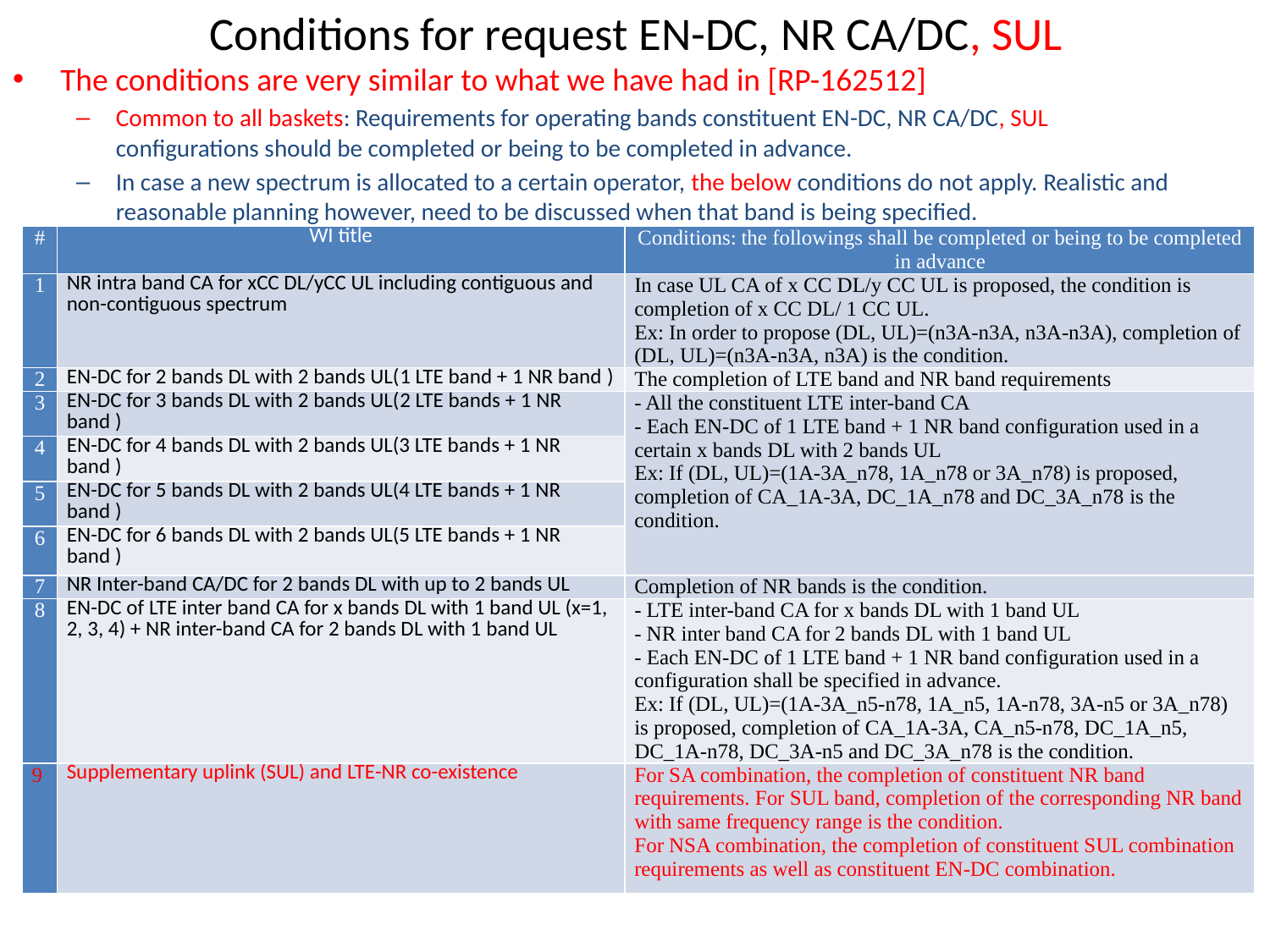

# Conditions for request EN-DC, NR CA/DC, SUL
The conditions are very similar to what we have had in [RP-162512]
Common to all baskets: Requirements for operating bands constituent EN-DC, NR CA/DC, SUL configurations should be completed or being to be completed in advance.
In case a new spectrum is allocated to a certain operator, the below conditions do not apply. Realistic and reasonable planning however, need to be discussed when that band is being specified.
| # | WI title | Conditions: the followings shall be completed or being to be completed in advance |
| --- | --- | --- |
| 1 | NR intra band CA for xCC DL/yCC UL including contiguous and non-contiguous spectrum | In case UL CA of x CC DL/y CC UL is proposed, the condition is completion of x CC DL/ 1 CC UL. Ex: In order to propose (DL, UL)=(n3A-n3A, n3A-n3A), completion of (DL, UL)=(n3A-n3A, n3A) is the condition. |
| 2 | EN-DC for 2 bands DL with 2 bands UL(1 LTE band + 1 NR band ) | The completion of LTE band and NR band requirements |
| 3 | EN-DC for 3 bands DL with 2 bands UL(2 LTE bands + 1 NR band ) | - All the constituent LTE inter-band CA - Each EN-DC of 1 LTE band + 1 NR band configuration used in a certain x bands DL with 2 bands UL Ex: If (DL, UL)=(1A-3A\_n78, 1A\_n78 or 3A\_n78) is proposed, completion of CA\_1A-3A, DC\_1A\_n78 and DC\_3A\_n78 is the condition. |
| 4 | EN-DC for 4 bands DL with 2 bands UL(3 LTE bands + 1 NR band ) |  |
| 5 | EN-DC for 5 bands DL with 2 bands UL(4 LTE bands + 1 NR band ) |  |
| 6 | EN-DC for 6 bands DL with 2 bands UL(5 LTE bands + 1 NR band ) |  |
| 7 | NR Inter-band CA/DC for 2 bands DL with up to 2 bands UL | Completion of NR bands is the condition. |
| 8 | EN-DC of LTE inter band CA for x bands DL with 1 band UL (x=1, 2, 3, 4) + NR inter-band CA for 2 bands DL with 1 band UL | - LTE inter-band CA for x bands DL with 1 band UL - NR inter band CA for 2 bands DL with 1 band UL - Each EN-DC of 1 LTE band + 1 NR band configuration used in a configuration shall be specified in advance. Ex: If (DL, UL)=(1A-3A\_n5-n78, 1A\_n5, 1A-n78, 3A-n5 or 3A\_n78) is proposed, completion of CA\_1A-3A, CA\_n5-n78, DC\_1A\_n5, DC\_1A-n78, DC\_3A-n5 and DC\_3A\_n78 is the condition. |
| 9 | Supplementary uplink (SUL) and LTE-NR co-existence | For SA combination, the completion of constituent NR band requirements. For SUL band, completion of the corresponding NR band with same frequency range is the condition. For NSA combination, the completion of constituent SUL combination requirements as well as constituent EN-DC combination. |
Slide 9